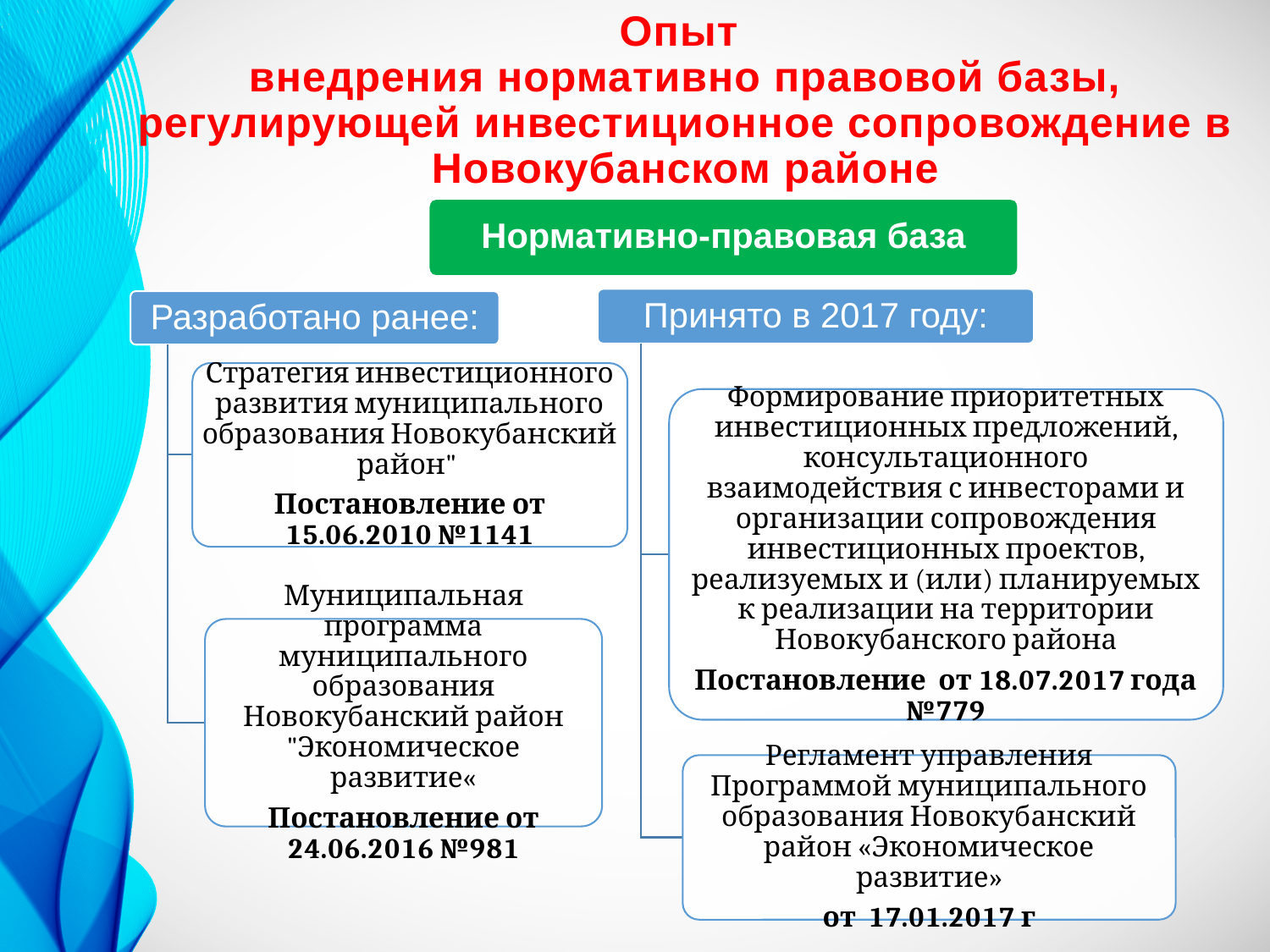

# Опыт внедрения нормативно правовой базы, регулирующей инвестиционное сопровождение в Новокубанском районе

Нормативно-правовая база
Разработано ранее:
Стратегия инвестиционного развития муниципального образования Новокубанский район"
Постановление от 15.06.2010 №1141
Муниципальная программа муниципального образования Новокубанский район "Экономическое развитие«
Постановление от 24.06.2016 №981
Принято в 2017 году:
Формирование приоритетных инвестиционных предложений, консультационного взаимодействия с инвесторами и организации сопровождения инвестиционных проектов, реализуемых и (или) планируемых к реализации на территории Новокубанского района
Постановление  от 18.07.2017 года №779
Регламент управления Программой муниципального образования Новокубанский район «Экономическое развитие»
от  17.01.2017 г